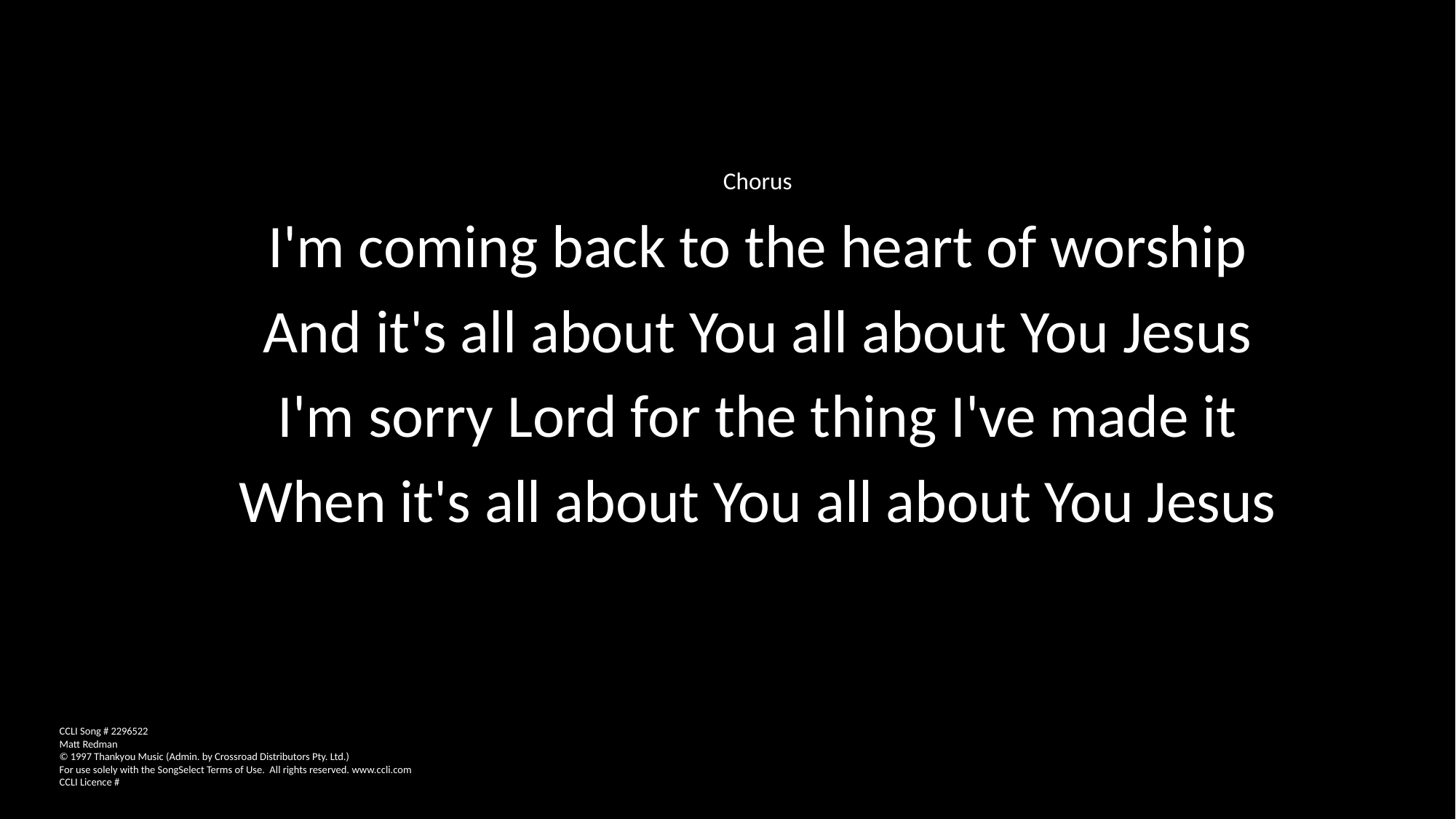

Chorus
I'm coming back to the heart of worship
And it's all about You all about You Jesus
I'm sorry Lord for the thing I've made it
When it's all about You all about You Jesus
CCLI Song # 2296522
Matt Redman
© 1997 Thankyou Music (Admin. by Crossroad Distributors Pty. Ltd.)
For use solely with the SongSelect Terms of Use.  All rights reserved. www.ccli.com
CCLI Licence #